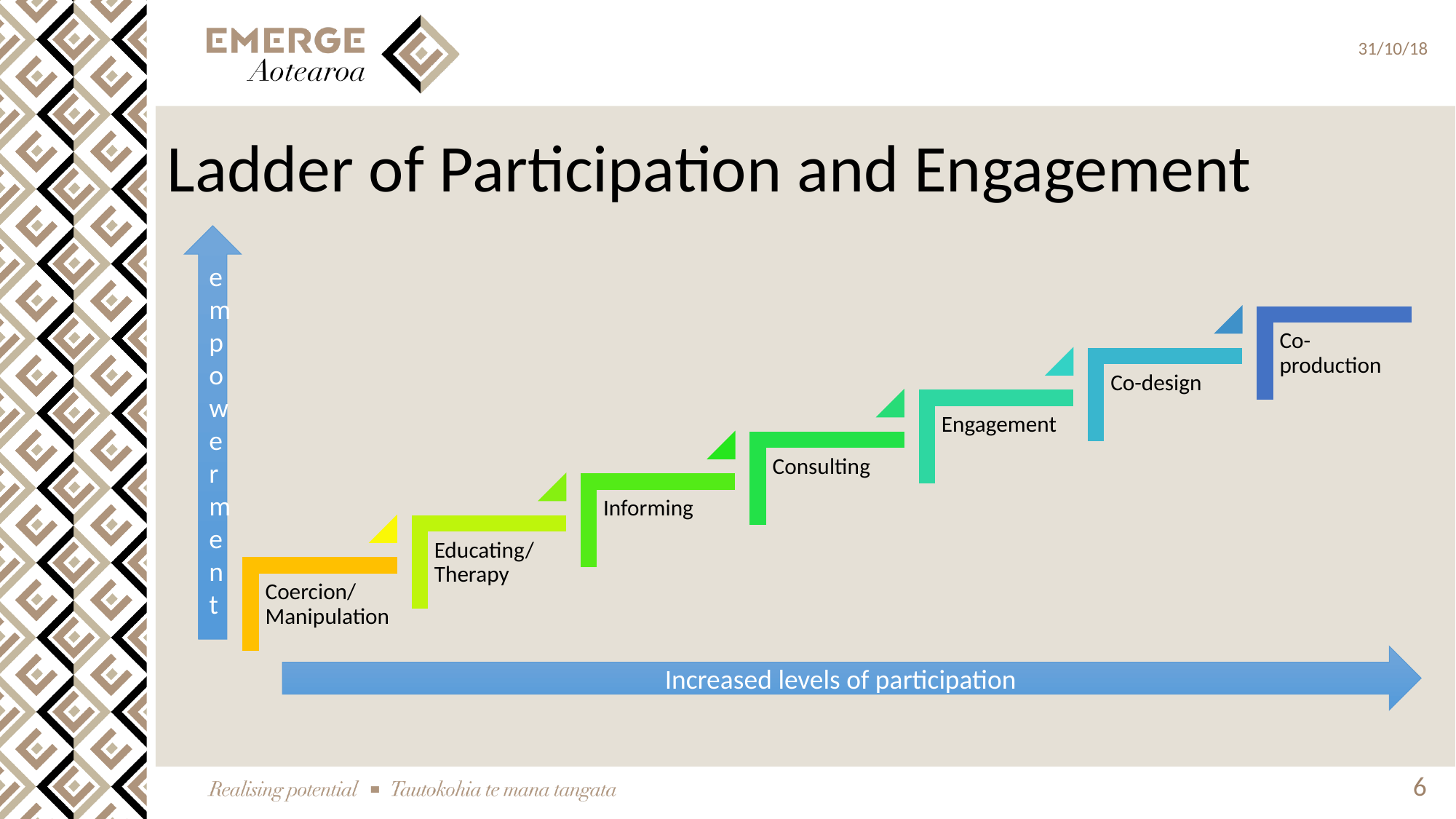

# Ladder of Participation and Engagement
Coercion/Manipulation
Educating/Therapy
Informing
Consulting
Engagement
Co-design
Co-production
empowerment
Increased levels of participation